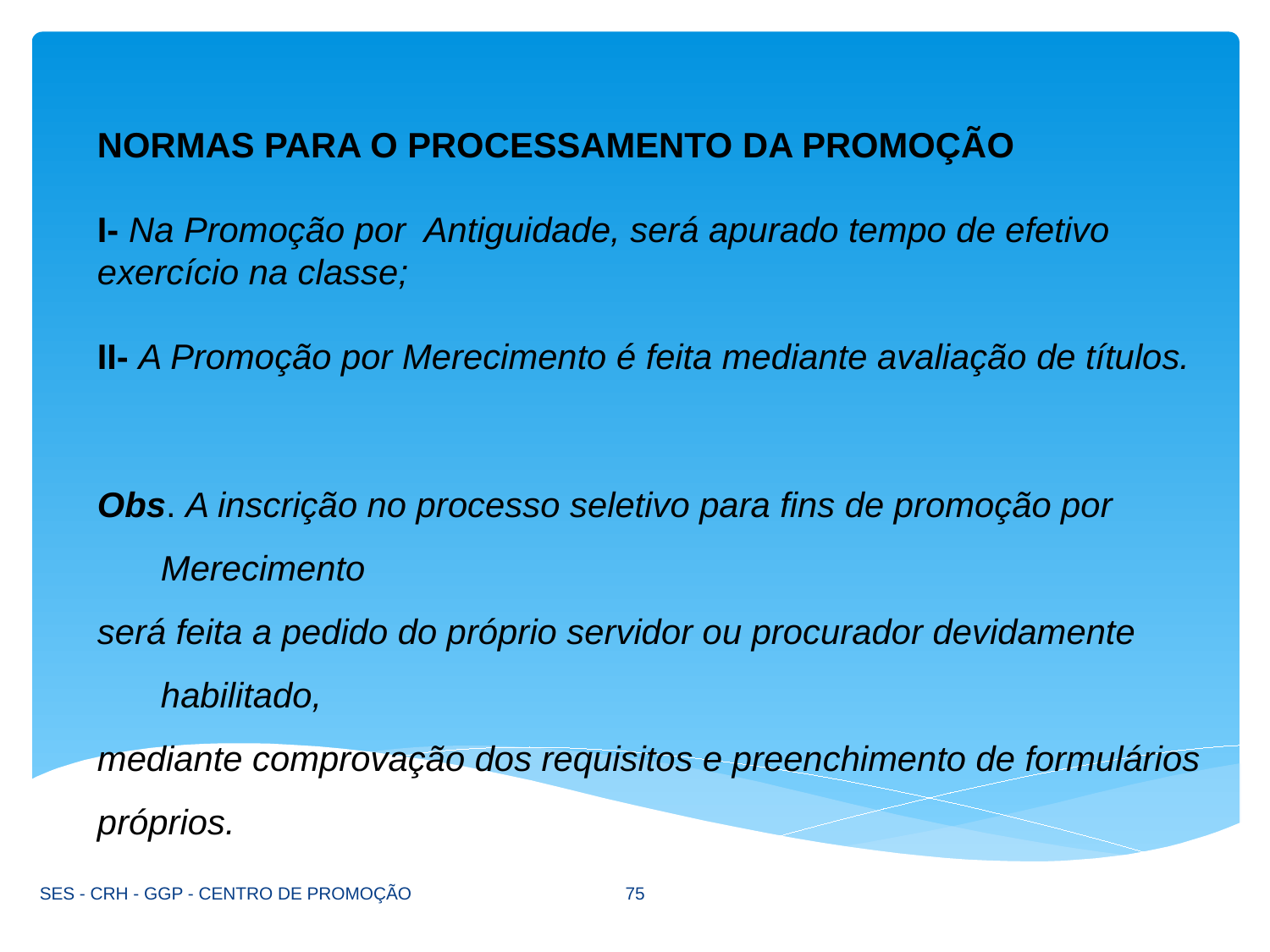

NORMAS PARA O PROCESSAMENTO DA PROMOÇÃO

I- Na Promoção por  Antiguidade, será apurado tempo de efetivo exercício na classe;

II- A Promoção por Merecimento é feita mediante avaliação de títulos.

Obs. A inscrição no processo seletivo para fins de promoção por Merecimento
será feita a pedido do próprio servidor ou procurador devidamente habilitado,
mediante comprovação dos requisitos e preenchimento de formulários
próprios.

75
SES - CRH - GGP - CENTRO DE PROMOÇÃO